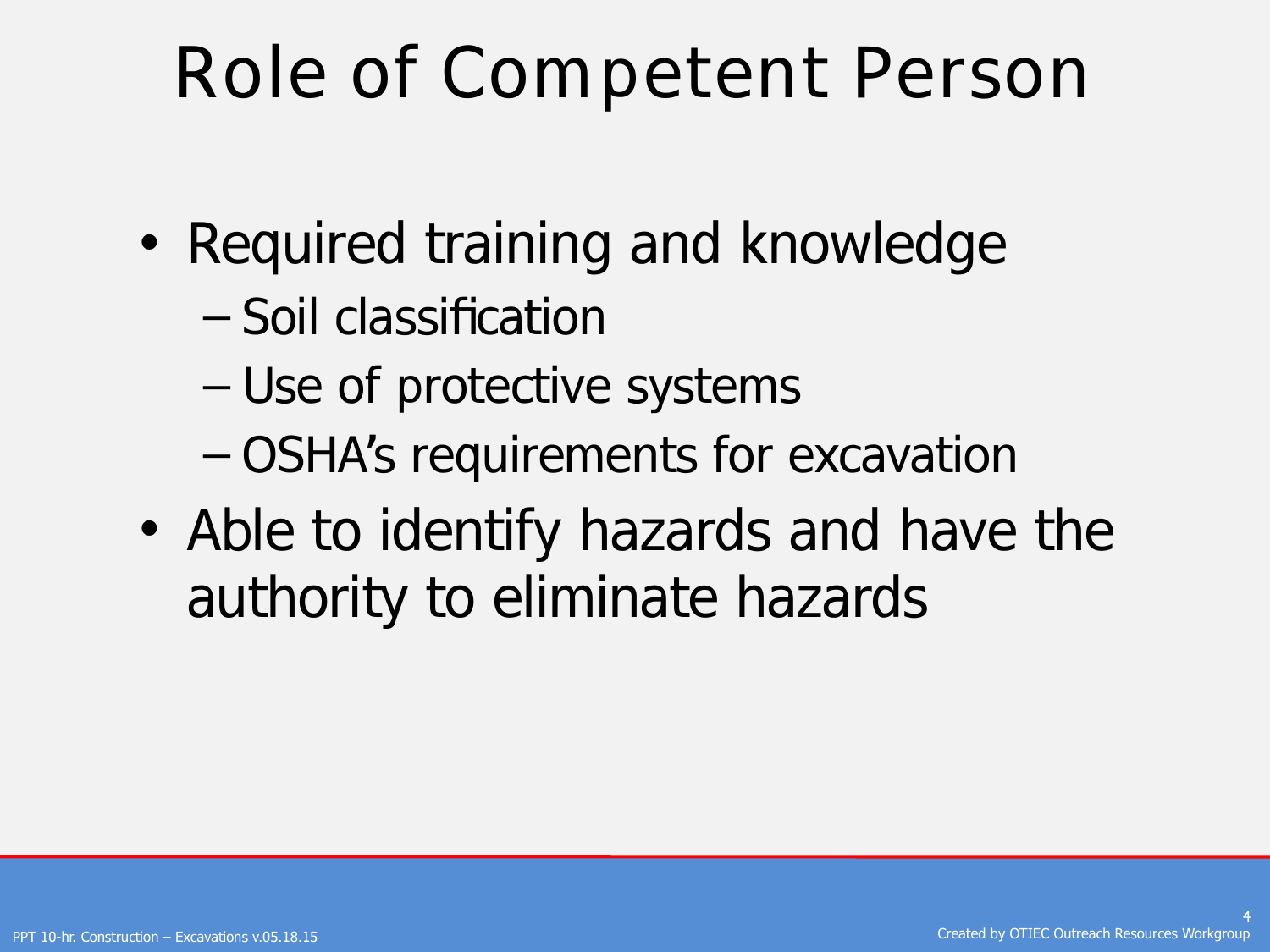

# Role of Competent Person
Required training and knowledge
Soil classification
Use of protective systems
OSHA’s requirements for excavation
Able to identify hazards and have the authority to eliminate hazards